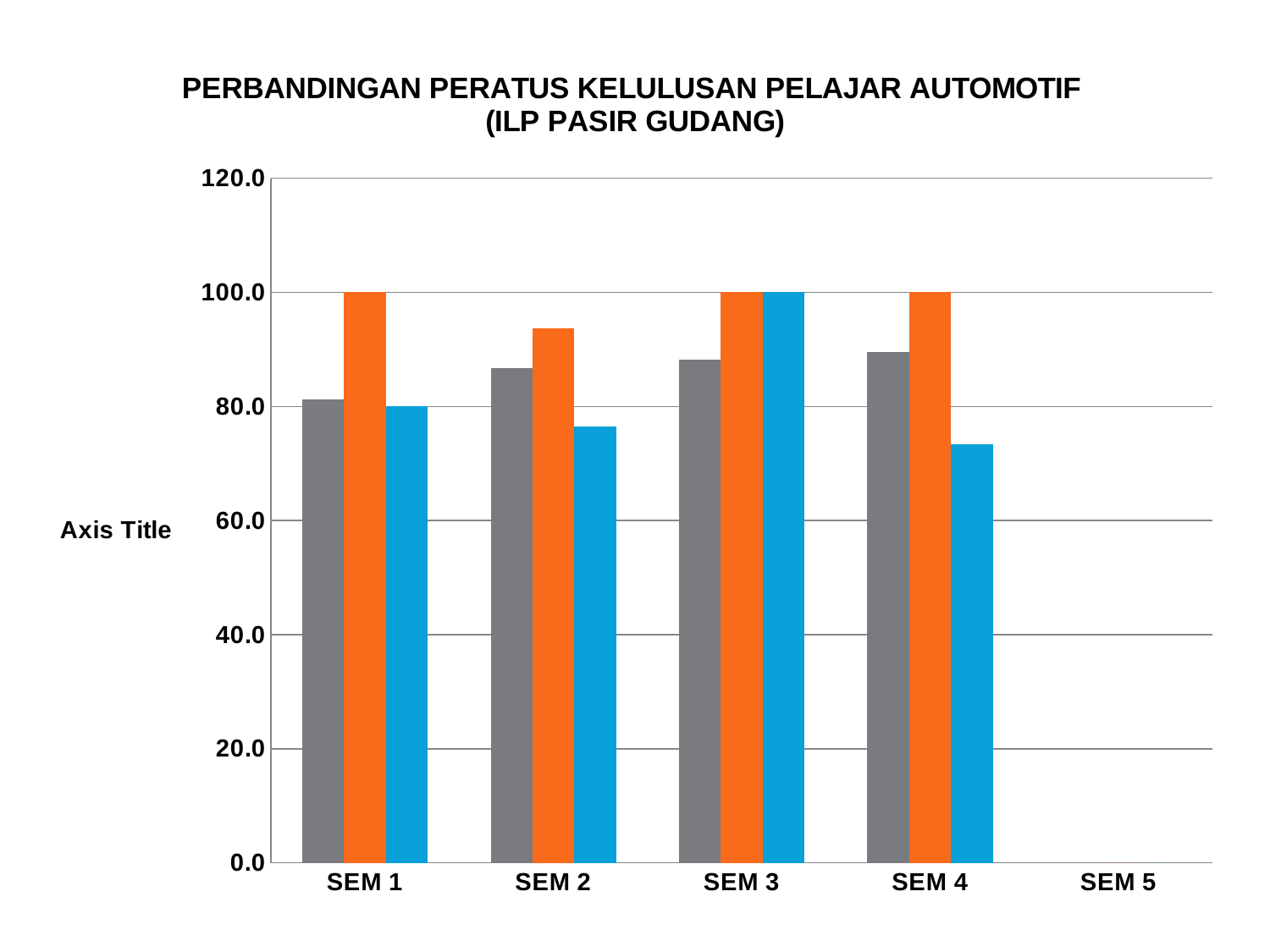

### Chart: PERBANDINGAN PERATUS KELULUSAN PELAJAR AUTOMOTIF
(ILP PASIR GUDANG)

| Category | 2/2013 | 1/2014 | 2/2014 |
|---|---|---|---|
| SEM 1 | 81.25 | 100.0 | 80.0 |
| SEM 2 | 86.66666666666667 | 93.75 | 76.47058823529409 |
| SEM 3 | 88.23529411764707 | 100.0 | 100.0 |
| SEM 4 | 89.47368421052627 | 100.0 | 73.33333333333329 |
| SEM 5 | 0.0 | 0.0 | 0.0 |